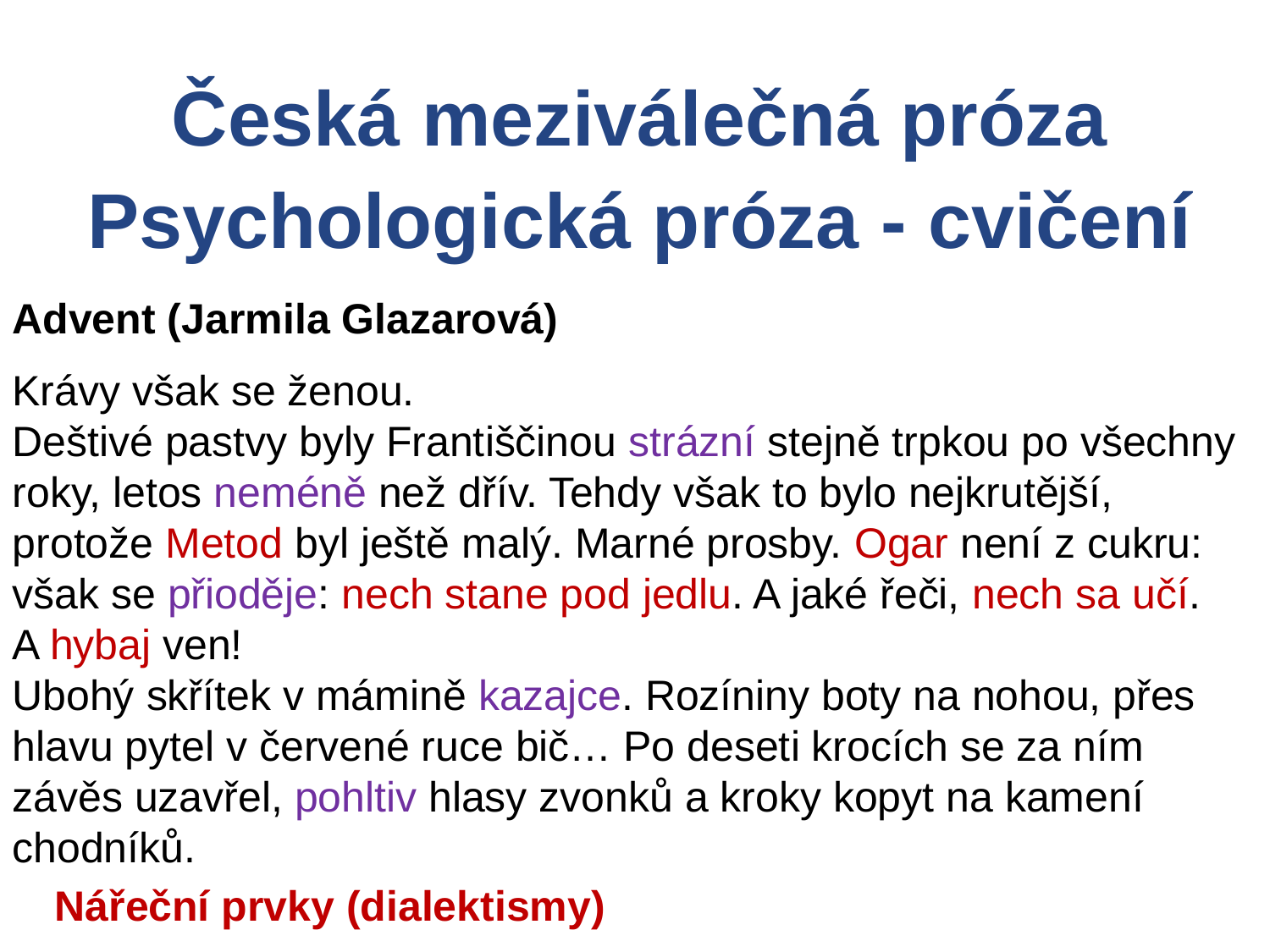

Česká meziválečná próza
Psychologická próza - cvičení
Advent (Jarmila Glazarová)
Krávy však se ženou.
Deštivé pastvy byly Františčinou strázní stejně trpkou po všechny roky, letos neméně než dřív. Tehdy však to bylo nejkrutější, protože Metod byl ještě malý. Marné prosby. Ogar není z cukru: však se přioděje: nech stane pod jedlu. A jaké řeči, nech sa učí.
A hybaj ven!
Ubohý skřítek v mámině kazajce. Rozíniny boty na nohou, přes hlavu pytel v červené ruce bič… Po deseti krocích se za ním závěs uzavřel, pohltiv hlasy zvonků a kroky kopyt na kamení chodníků.
Nářeční prvky (dialektismy)